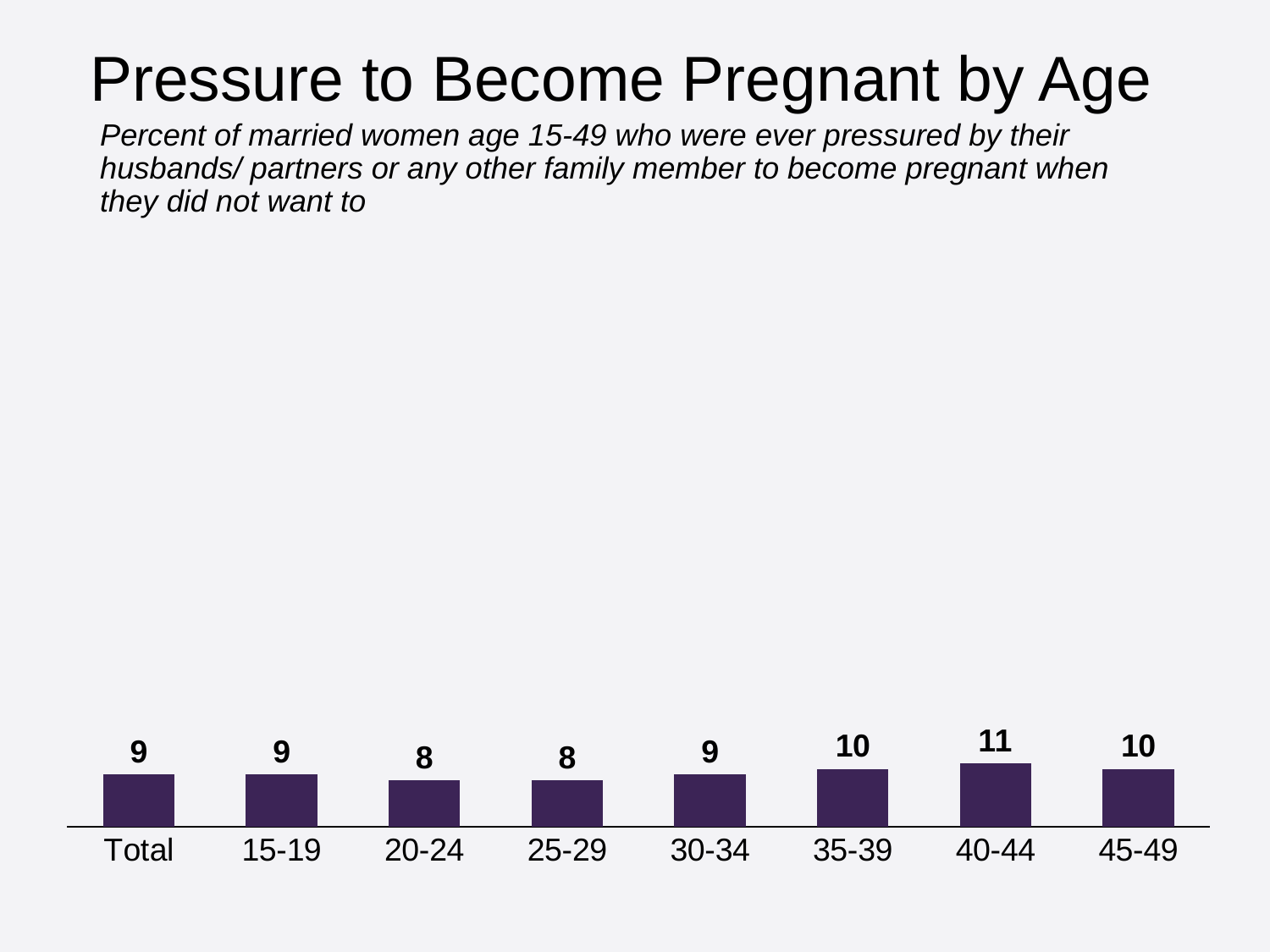

Pressure to Become Pregnant by Age
Percent of married women age 15-49 who were ever pressured by their husbands/ partners or any other family member to become pregnant when they did not want to

### Chart

| Category | Women |
|---|---|
| Total | 9.0 |
| 15-19 | 9.0 |
| 20-24 | 8.0 |
| 25-29 | 8.0 |
| 30-34 | 9.0 |
| 35-39 | 10.0 |
| 40-44 | 11.0 |
| 45-49 | 10.0 |